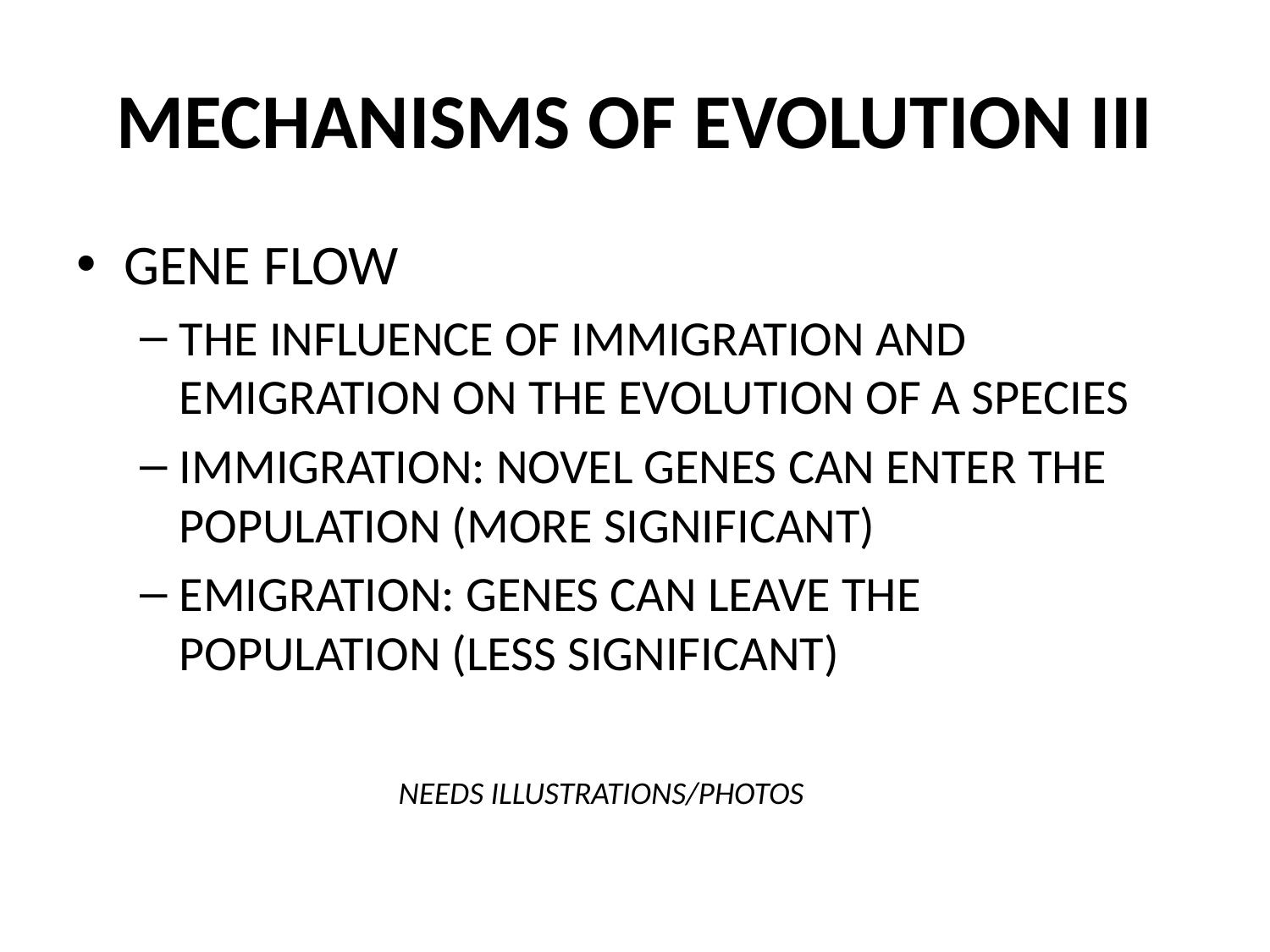

# MECHANISMS OF EVOLUTION III
GENE FLOW
THE INFLUENCE OF IMMIGRATION AND EMIGRATION ON THE EVOLUTION OF A SPECIES
IMMIGRATION: NOVEL GENES CAN ENTER THE POPULATION (MORE SIGNIFICANT)
EMIGRATION: GENES CAN LEAVE THE POPULATION (LESS SIGNIFICANT)
NEEDS ILLUSTRATIONS/PHOTOS